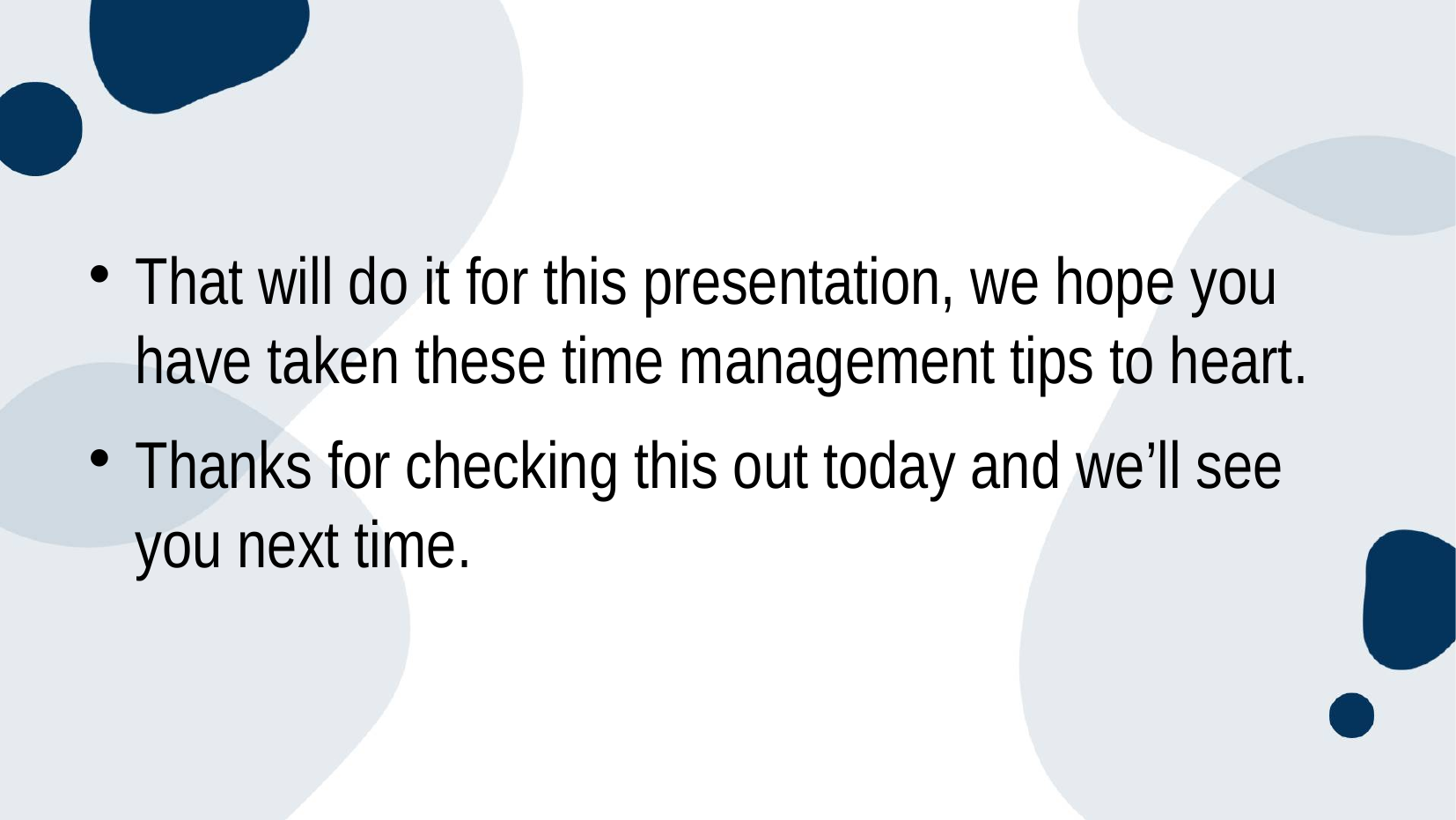

#
That will do it for this presentation, we hope you have taken these time management tips to heart.
Thanks for checking this out today and we’ll see you next time.